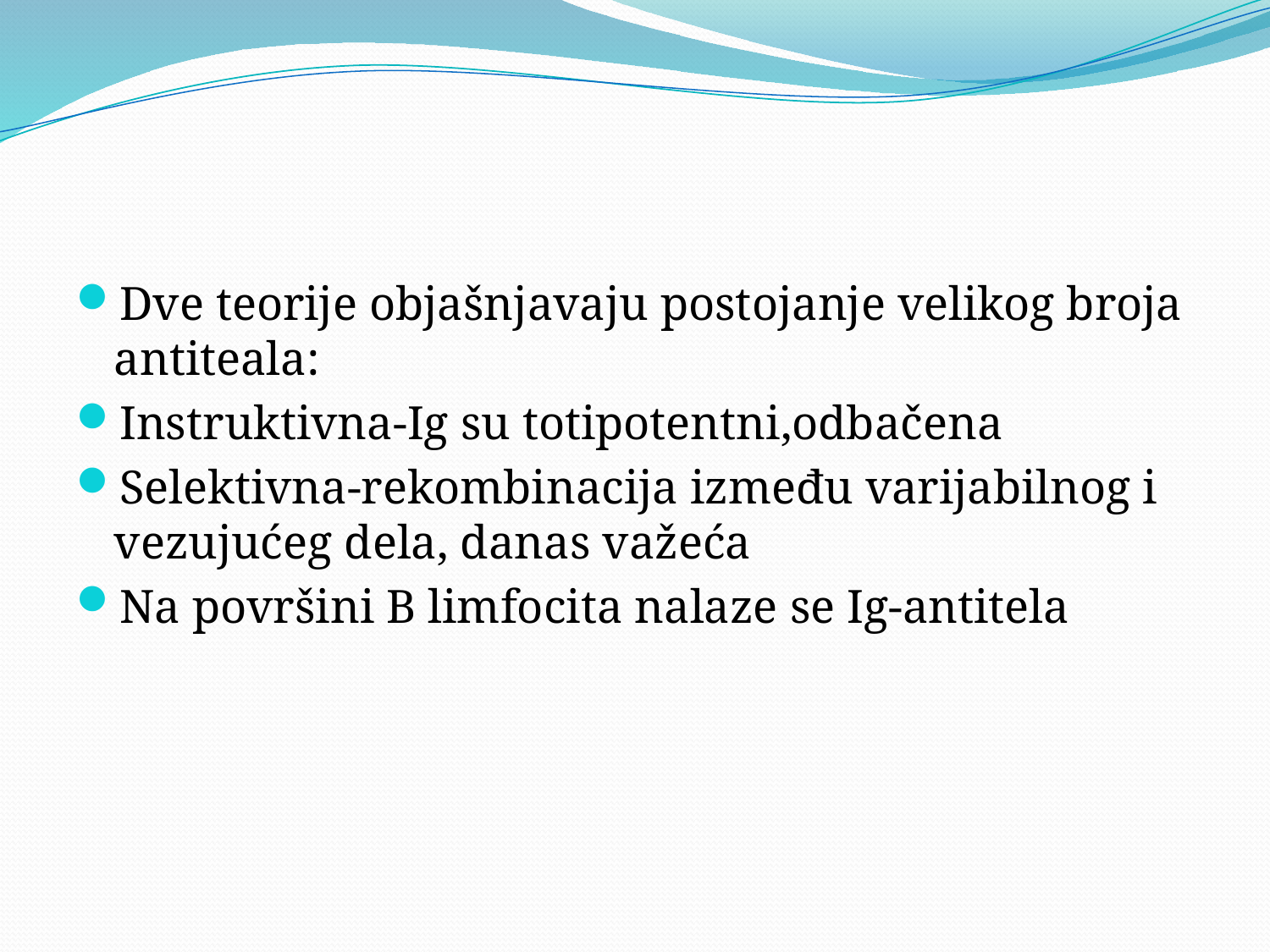

Dve teorije objašnjavaju postojanje velikog broja antiteala:
Instruktivna-Ig su totipotentni,odbačena
Selektivna-rekombinacija između varijabilnog i vezujućeg dela, danas važeća
Na površini B limfocita nalaze se Ig-antitela